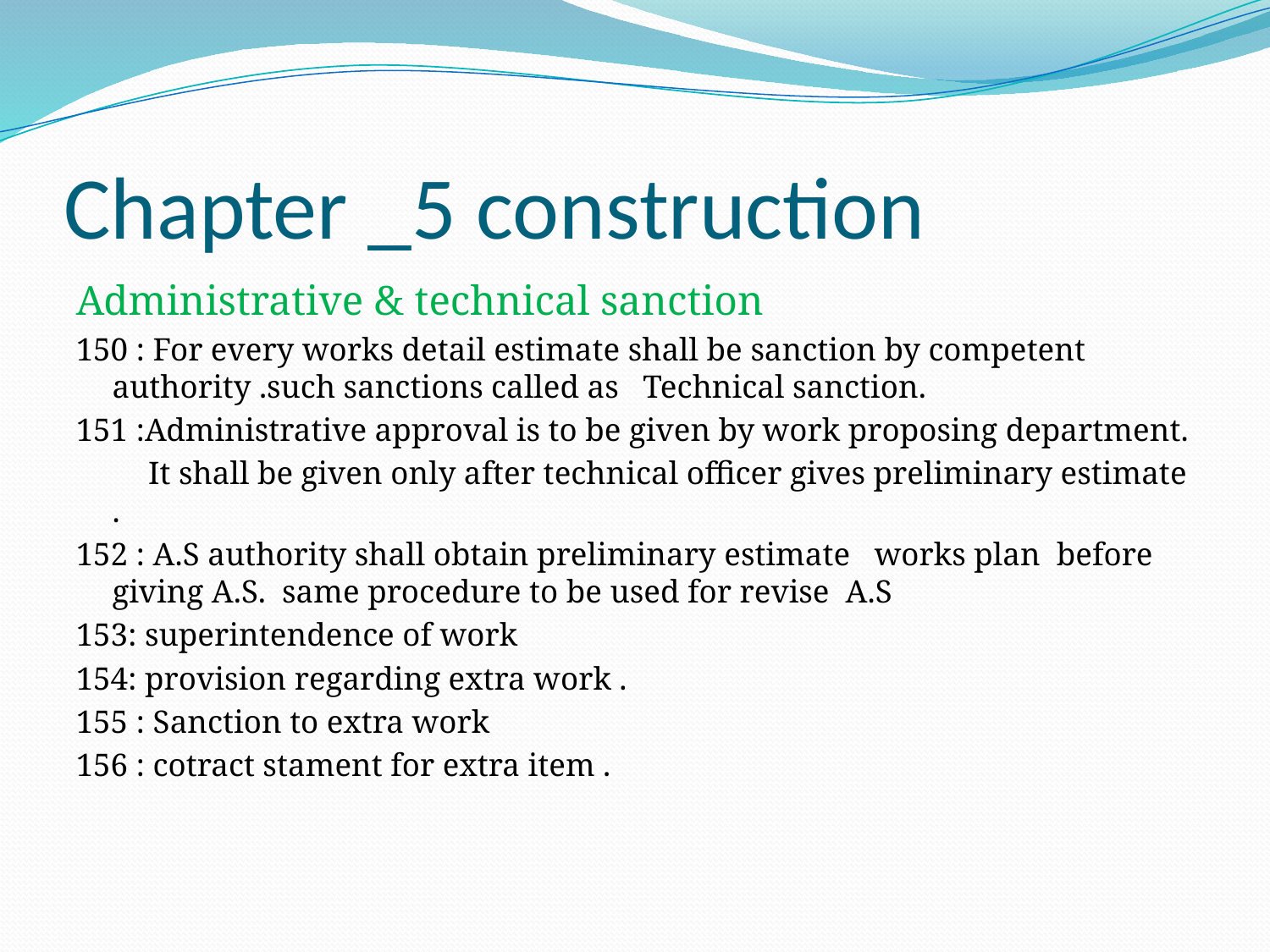

# Chapter _5 construction
Administrative & technical sanction
150 : For every works detail estimate shall be sanction by competent authority .such sanctions called as   Technical sanction.
151 :Administrative approval is to be given by work proposing department.
         It shall be given only after technical officer gives preliminary estimate .
152 : A.S authority shall obtain preliminary estimate   works plan  before giving A.S.  same procedure to be used for revise  A.S
153: superintendence of work
154: provision regarding extra work .
155 : Sanction to extra work
156 : cotract stament for extra item .